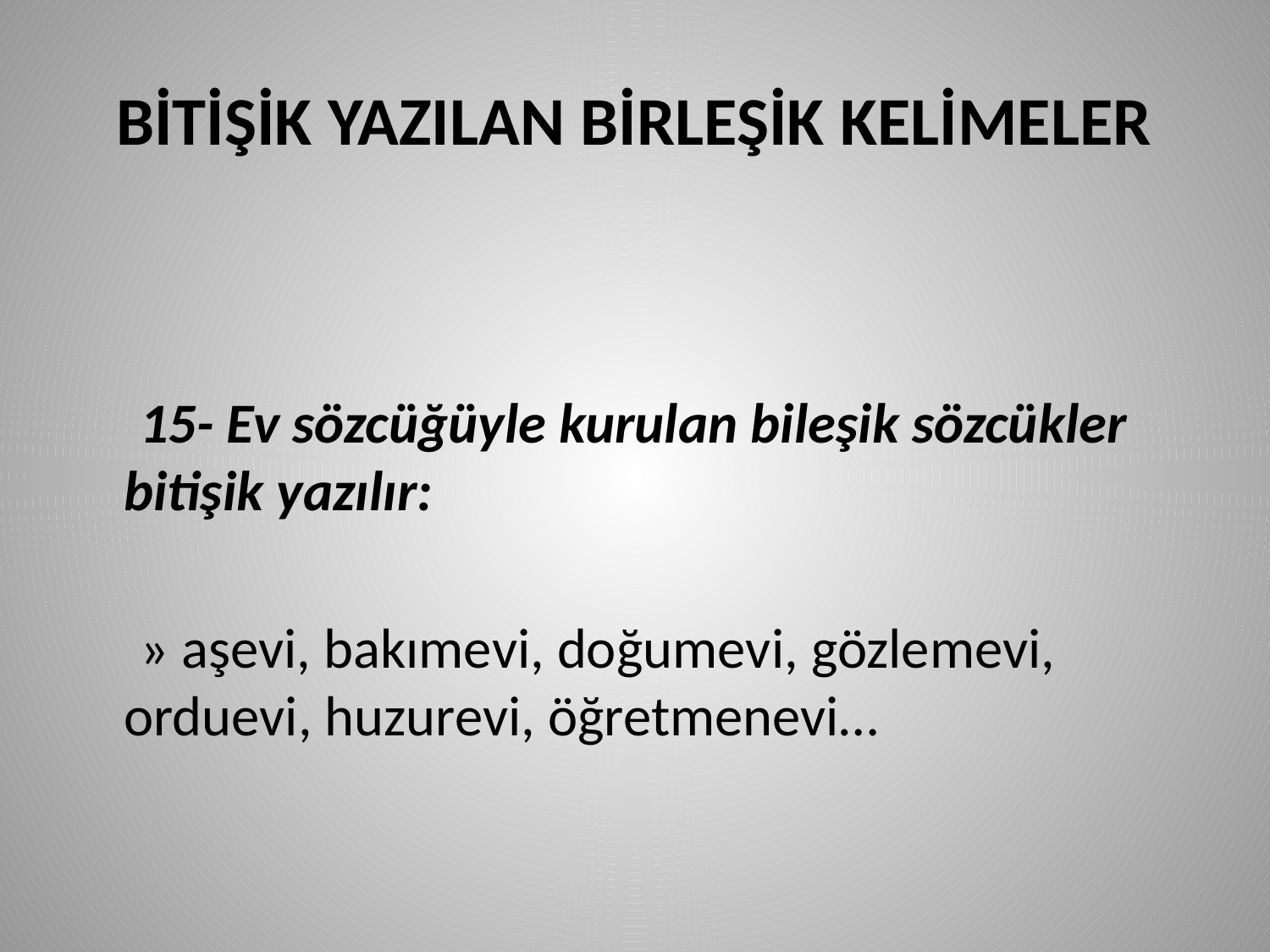

# BİTİŞİK YAZILAN BİRLEŞİK KELİMELER

     15- Ev sözcüğüyle kurulan bileşik sözcükler bitişik yazılır:

     » aşevi, bakımevi, doğumevi, gözlemevi, orduevi, huzurevi, öğretmenevi…